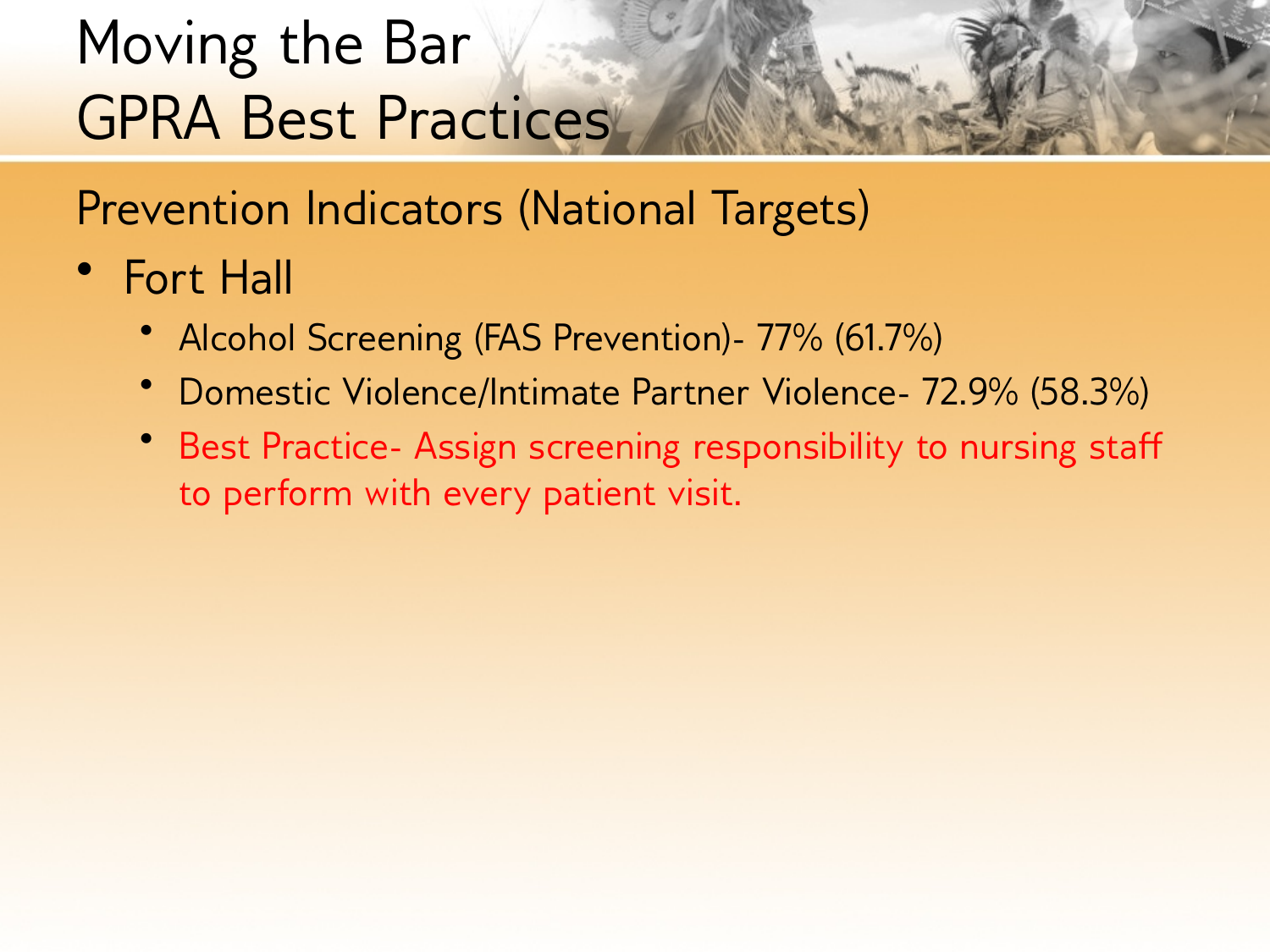

# Moving the Bar GPRA Best Practices
Prevention Indicators (National Targets)
Fort Hall
Alcohol Screening (FAS Prevention)- 77% (61.7%)
Domestic Violence/Intimate Partner Violence- 72.9% (58.3%)
Best Practice- Assign screening responsibility to nursing staff to perform with every patient visit.